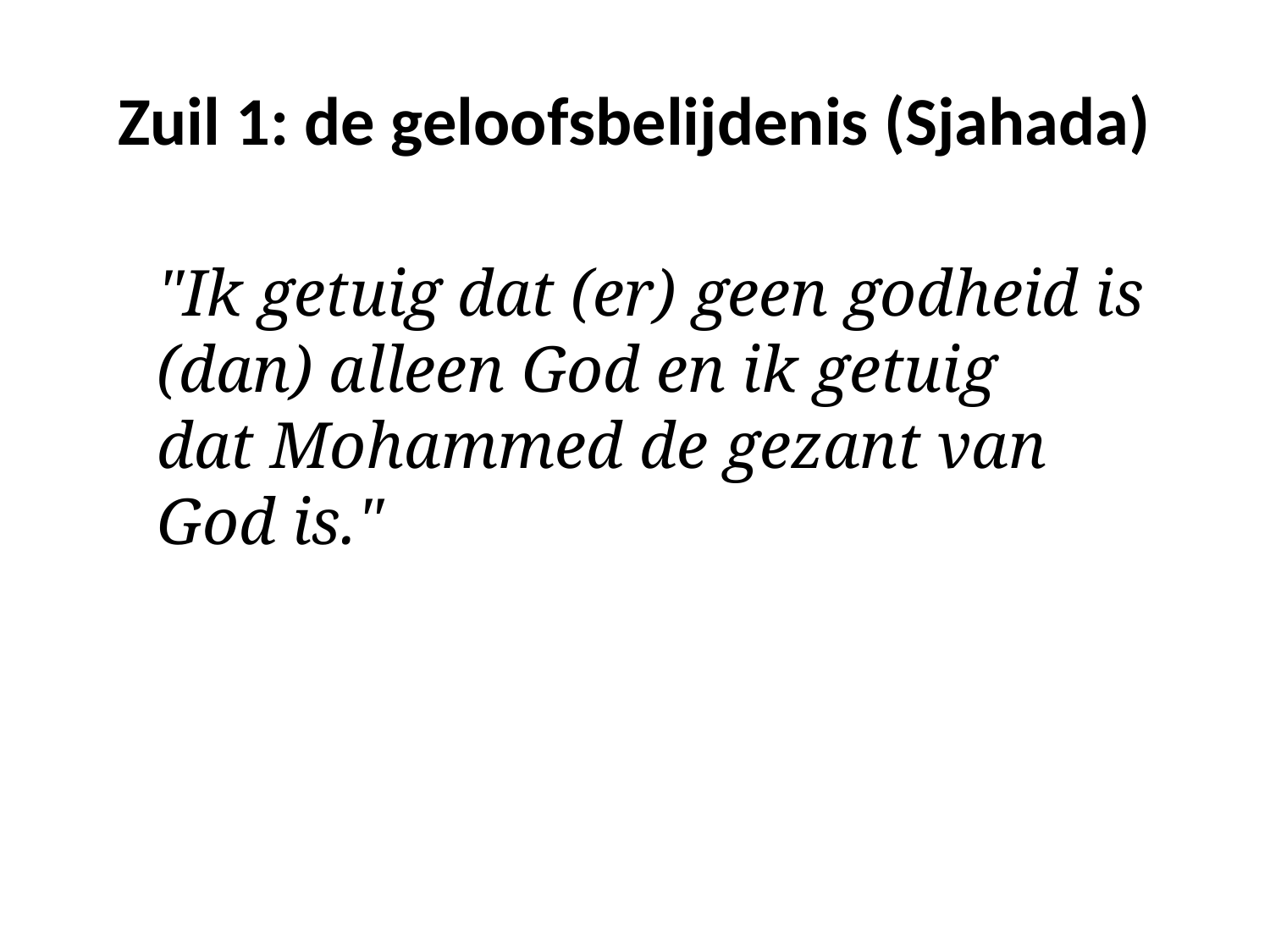

# Zuil 1: de geloofsbelijdenis (Sjahada)
"Ik getuig dat (er) geen godheid is (dan) alleen God en ik getuig dat Mohammed de gezant van God is."